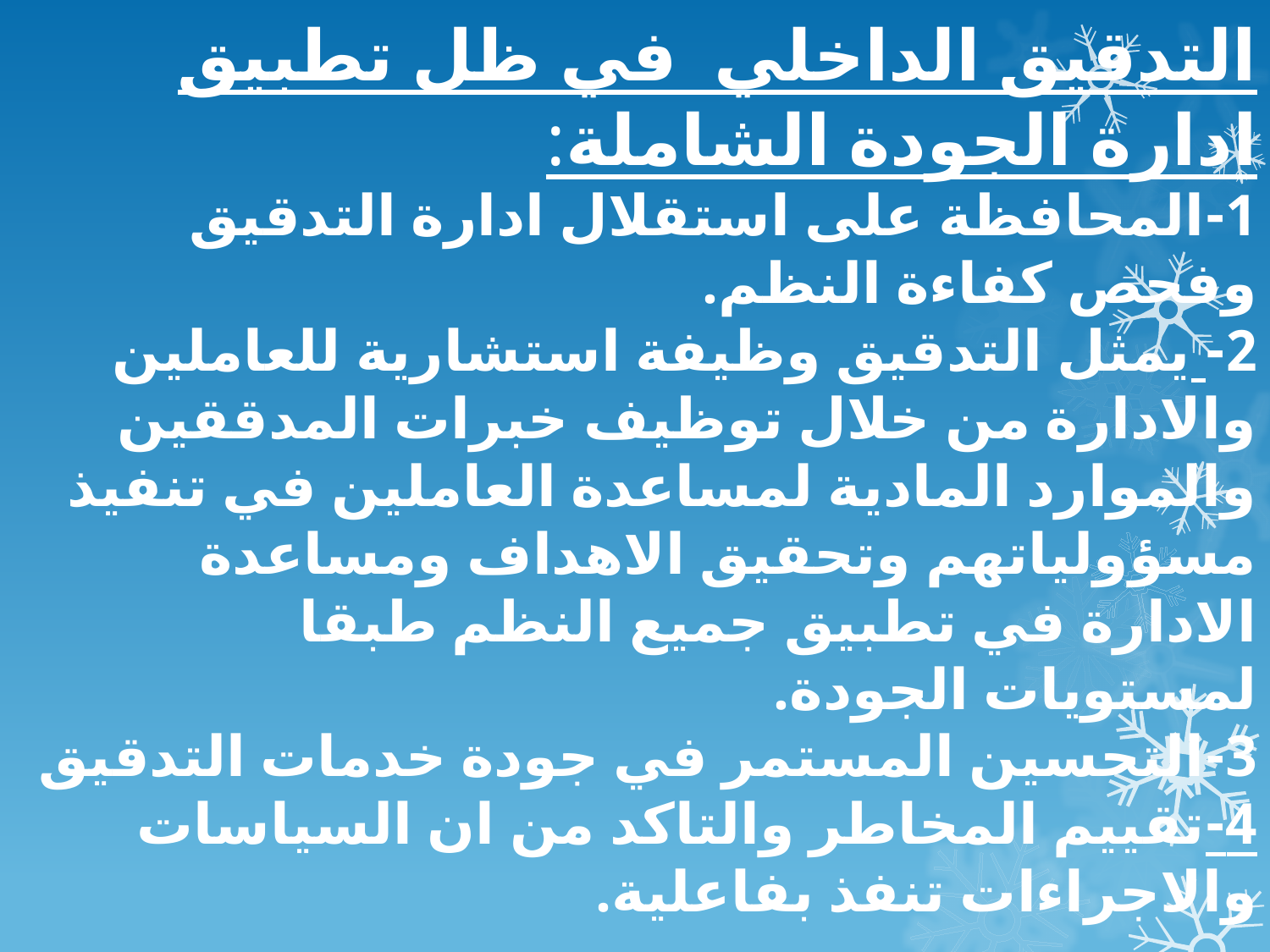

التدقيق الداخلي  في ظل تطبيق ادارة الجودة الشاملة:
1-المحافظة على استقلال ادارة التدقيق وفحص كفاءة النظم.
2- يمثل التدقيق وظيفة استشارية للعاملين والادارة من خلال توظيف خبرات المدققين والموارد المادية لمساعدة العاملين في تنفيذ مسؤولياتهم وتحقيق الاهداف ومساعدة الادارة في تطبيق جميع النظم طبقا لمستويات الجودة.
3-التحسين المستمر في جودة خدمات التدقيق
4-تقييم المخاطر والتاكد من ان السياسات والاجراءات تنفذ بفاعلية.